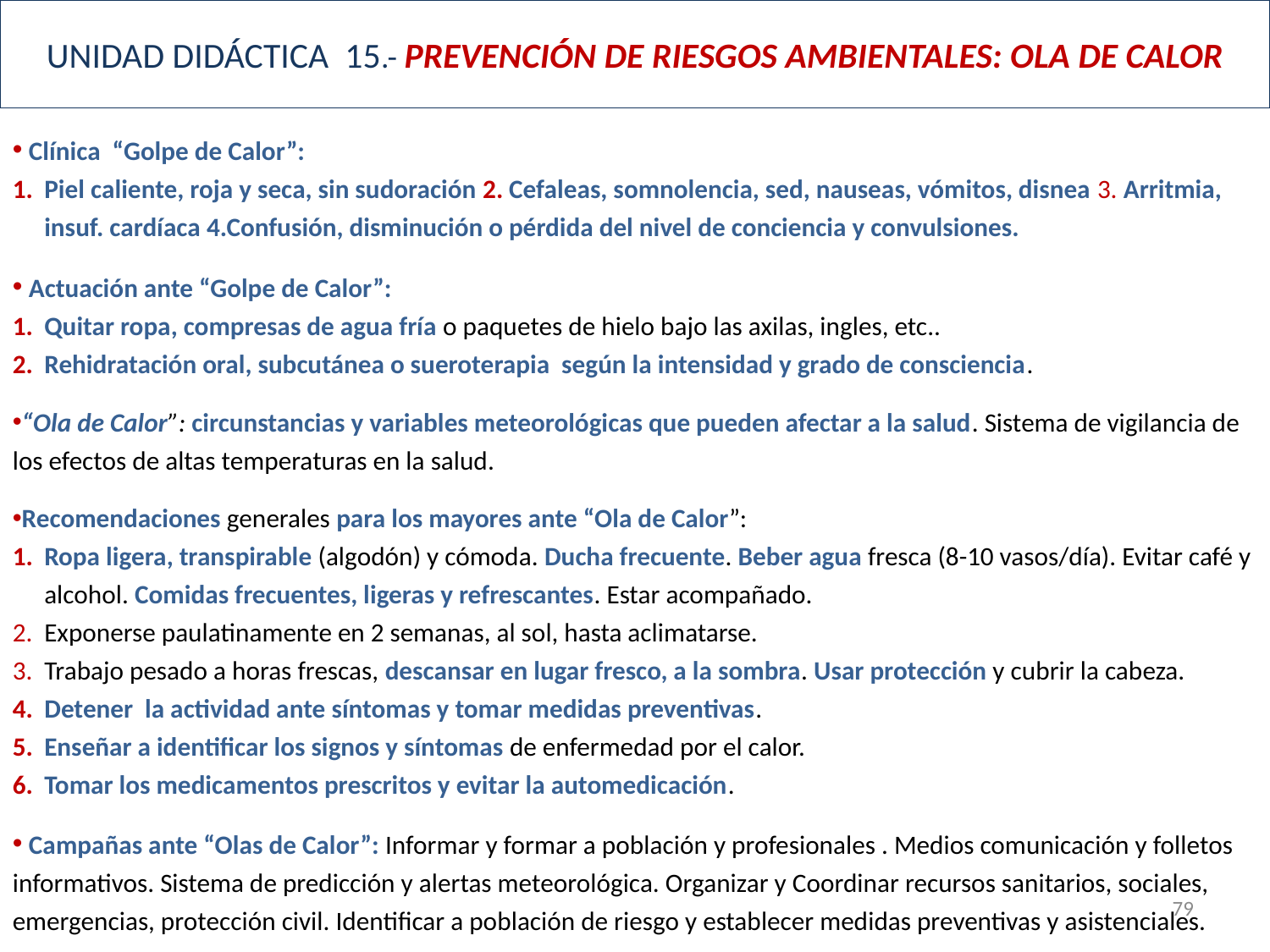

# UNIDAD DIDÁCTICA  15.- PREVENCIÓN DE RIESGOS AMBIENTALES: OLA DE CALOR

 Clínica  “Golpe de Calor”:
Piel caliente, roja y seca, sin sudoración 2. Cefaleas, somnolencia, sed, nauseas, vómitos, disnea 3. Arritmia, insuf. cardíaca 4.Confusión, disminución o pérdida del nivel de conciencia y convulsiones.

 Actuación ante “Golpe de Calor”:
Quitar ropa, compresas de agua fría o paquetes de hielo bajo las axilas, ingles, etc..
Rehidratación oral, subcutánea o sueroterapia  según la intensidad y grado de consciencia.

“Ola de Calor”: circunstancias y variables meteorológicas que pueden afectar a la salud. Sistema de vigilancia de los efectos de altas temperaturas en la salud.

Recomendaciones generales para los mayores ante “Ola de Calor”:
Ropa ligera, transpirable (algodón) y cómoda. Ducha frecuente. Beber agua fresca (8-10 vasos/día). Evitar café y alcohol. Comidas frecuentes, ligeras y refrescantes. Estar acompañado.
Exponerse paulatinamente en 2 semanas, al sol, hasta aclimatarse.
Trabajo pesado a horas frescas, descansar en lugar fresco, a la sombra. Usar protección y cubrir la cabeza.
Detener  la actividad ante síntomas y tomar medidas preventivas.
Enseñar a identificar los signos y síntomas de enfermedad por el calor.
Tomar los medicamentos prescritos y evitar la automedicación.

 Campañas ante “Olas de Calor”: Informar y formar a población y profesionales . Medios comunicación y folletos informativos. Sistema de predicción y alertas meteorológica. Organizar y Coordinar recursos sanitarios, sociales, emergencias, protección civil. Identificar a población de riesgo y establecer medidas preventivas y asistenciales.

79